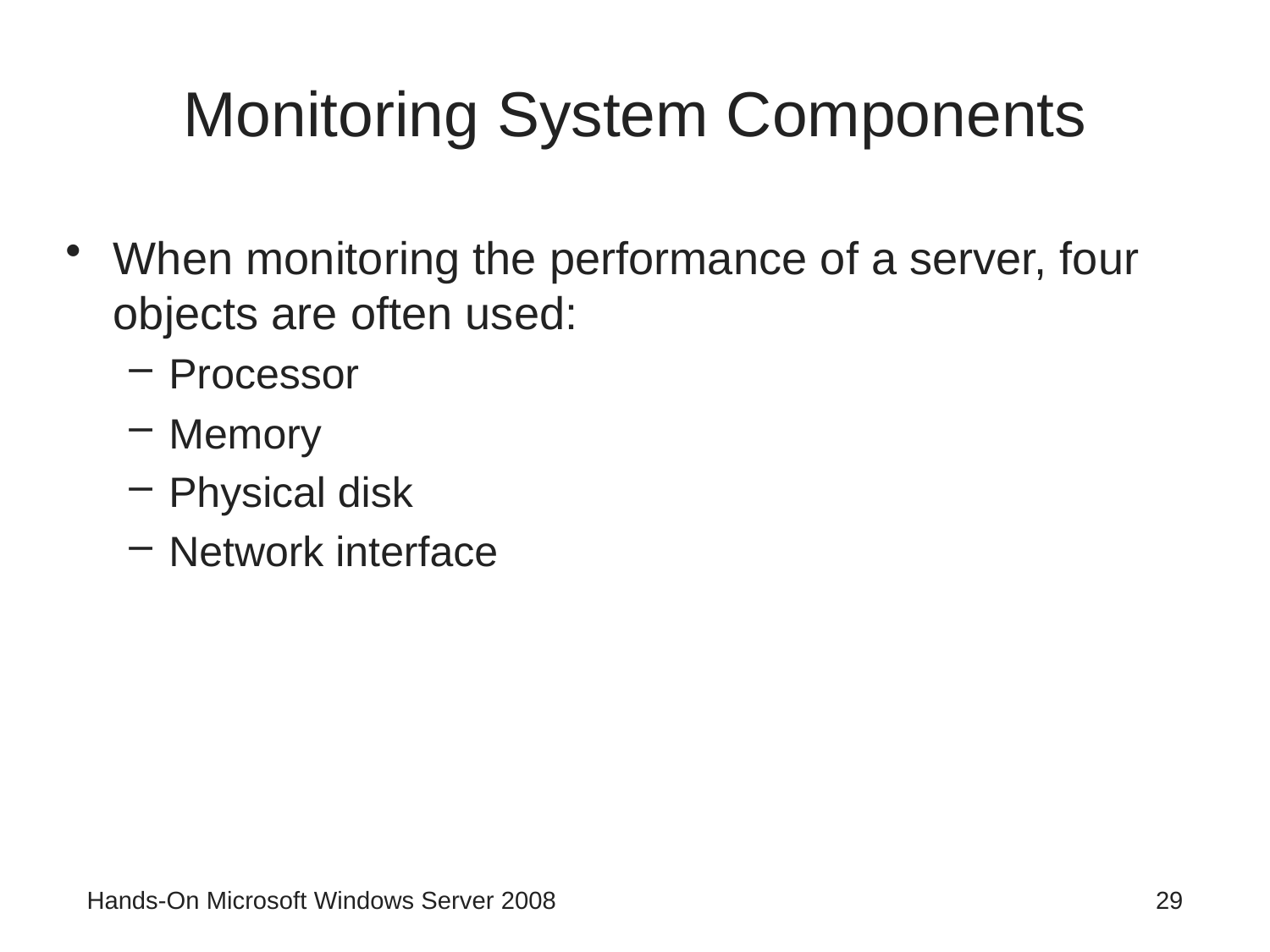

# Monitoring System Components
When monitoring the performance of a server, four objects are often used:
Processor
Memory
Physical disk
Network interface

Hands-On Microsoft Windows Server 2008
29